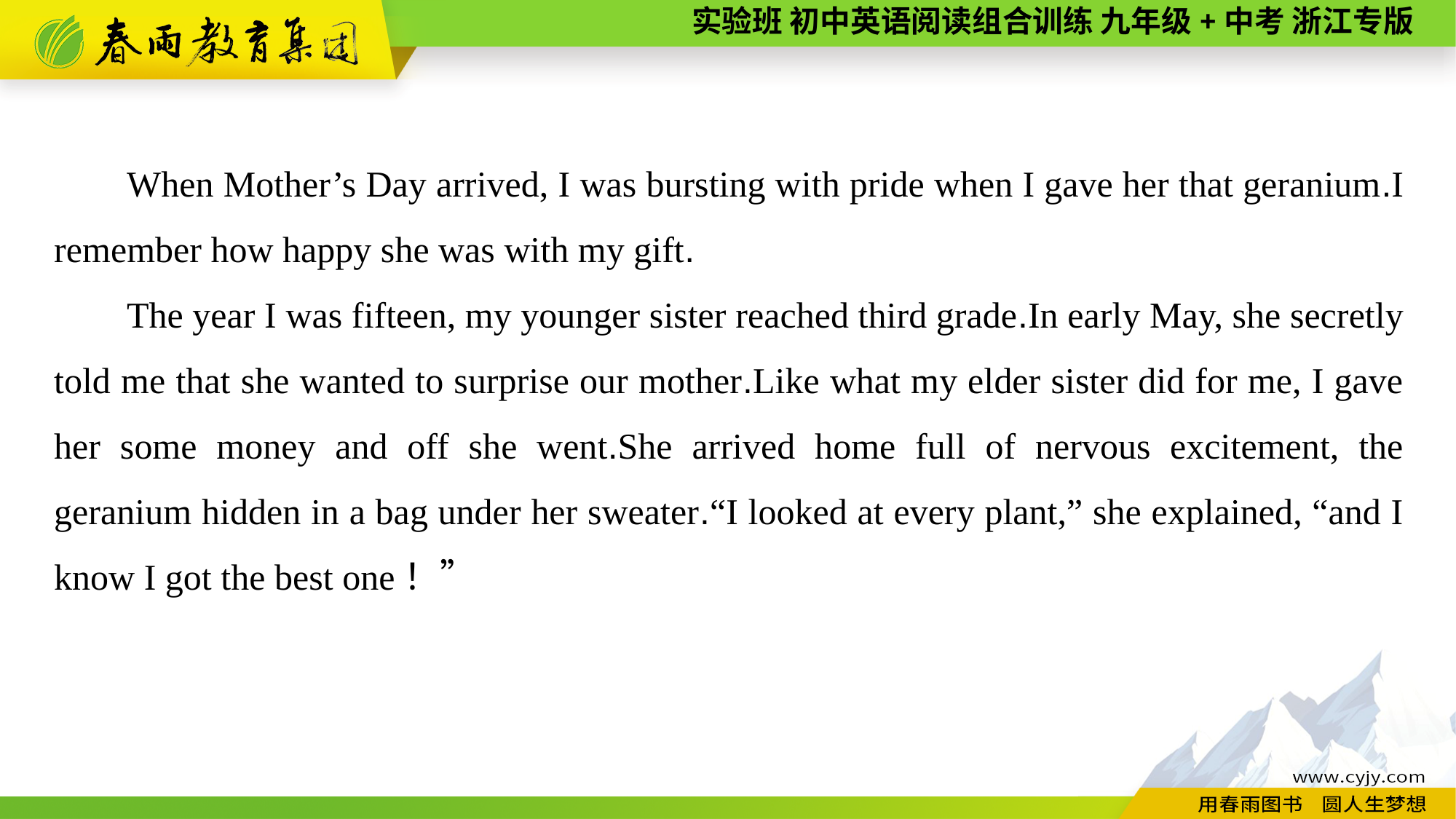

When Mother’s Day arrived, I was bursting with pride when I gave her that geranium.I remember how happy she was with my gift.
The year I was fifteen, my younger sister reached third grade.In early May, she secretly told me that she wanted to surprise our mother.Like what my elder sister did for me, I gave her some money and off she went.She arrived home full of nervous excitement, the geranium hidden in a bag under her sweater.“I looked at every plant,” she explained, “and I know I got the best one！”